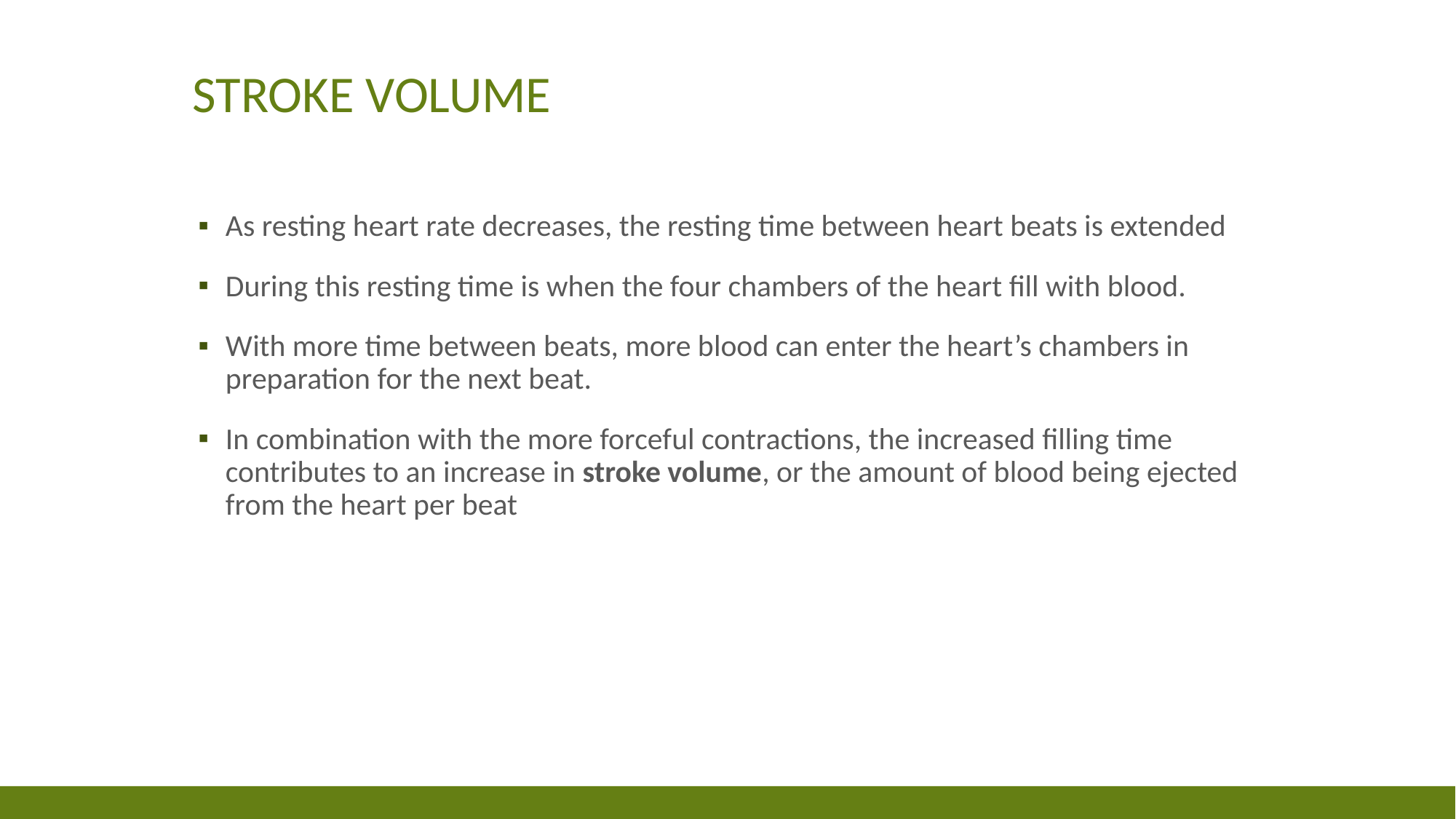

# Stroke Volume
As resting heart rate decreases, the resting time between heart beats is extended
During this resting time is when the four chambers of the heart fill with blood.
With more time between beats, more blood can enter the heart’s chambers in preparation for the next beat.
In combination with the more forceful contractions, the increased filling time contributes to an increase in stroke volume, or the amount of blood being ejected from the heart per beat